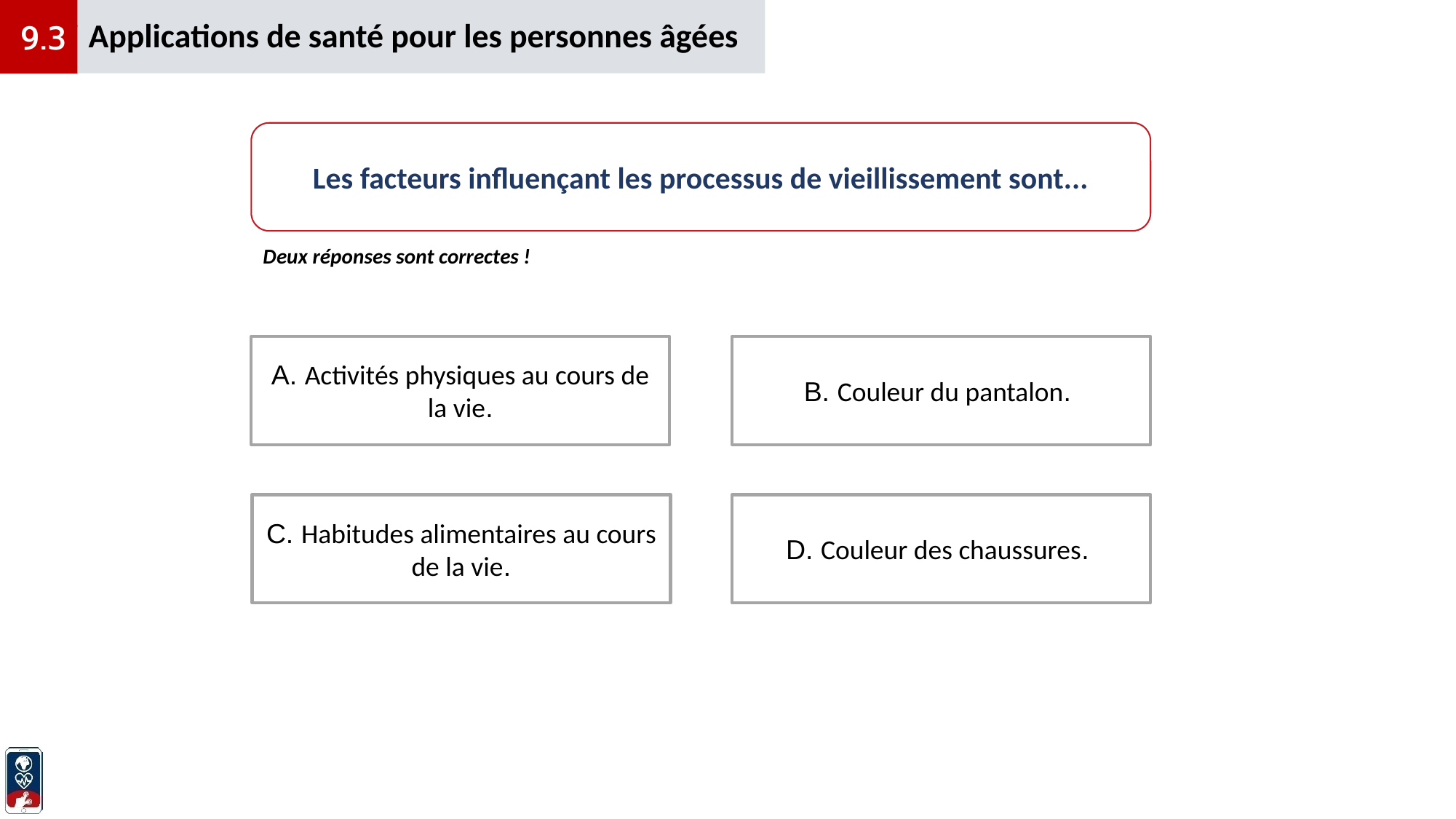

Applications de santé pour les personnes âgées
9.3
Les facteurs influençant les processus de vieillissement sont...
Deux réponses sont correctes !
B. Couleur du pantalon.
A. Activités physiques au cours de la vie.
C. Habitudes alimentaires au cours de la vie.
D. Couleur des chaussures.